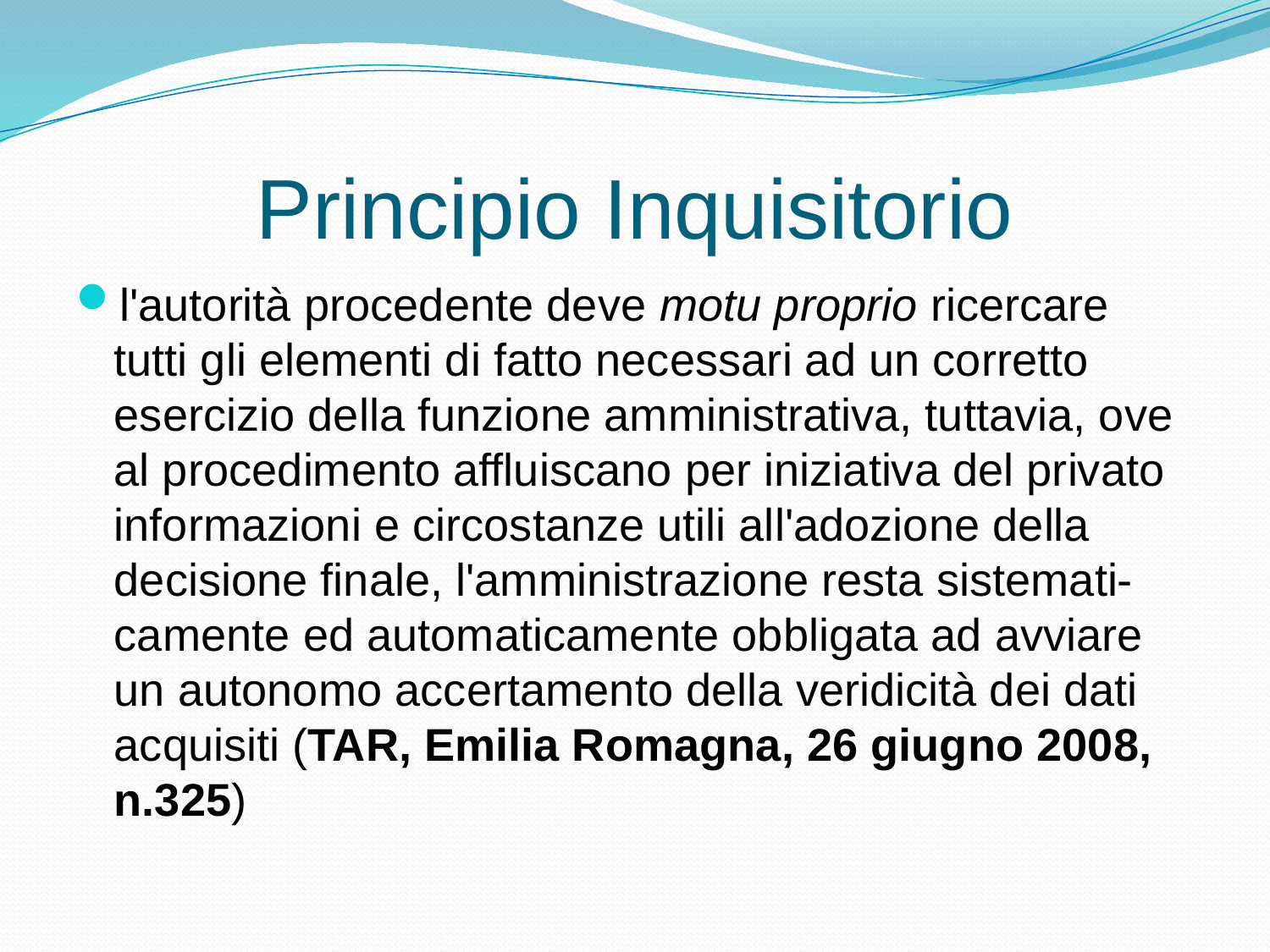

# Principio Inquisitorio
l'autorità procedente deve motu proprio ricercare tutti gli elementi di fatto necessari ad un corretto esercizio della funzione amministrativa, tuttavia, ove al procedimento affluiscano per iniziativa del privato informazioni e circostanze utili all'adozione della decisione finale, l'amministrazione resta sistemati-camente ed automaticamente obbligata ad avviare un autonomo accertamento della veridicità dei dati acquisiti (TAR, Emilia Romagna, 26 giugno 2008, n.325)